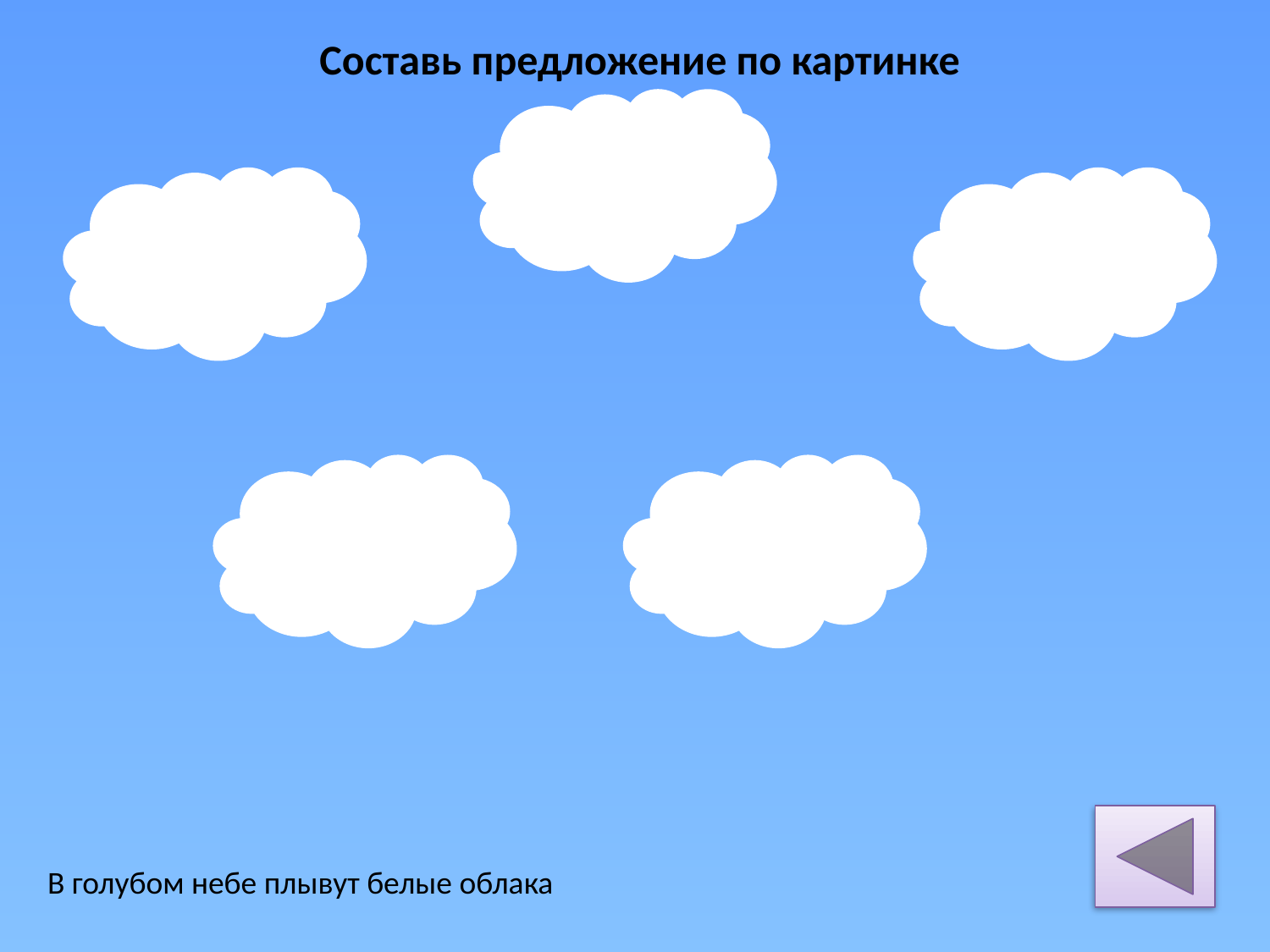

Составь предложение по картинке

В голубом небе плывут белые облака